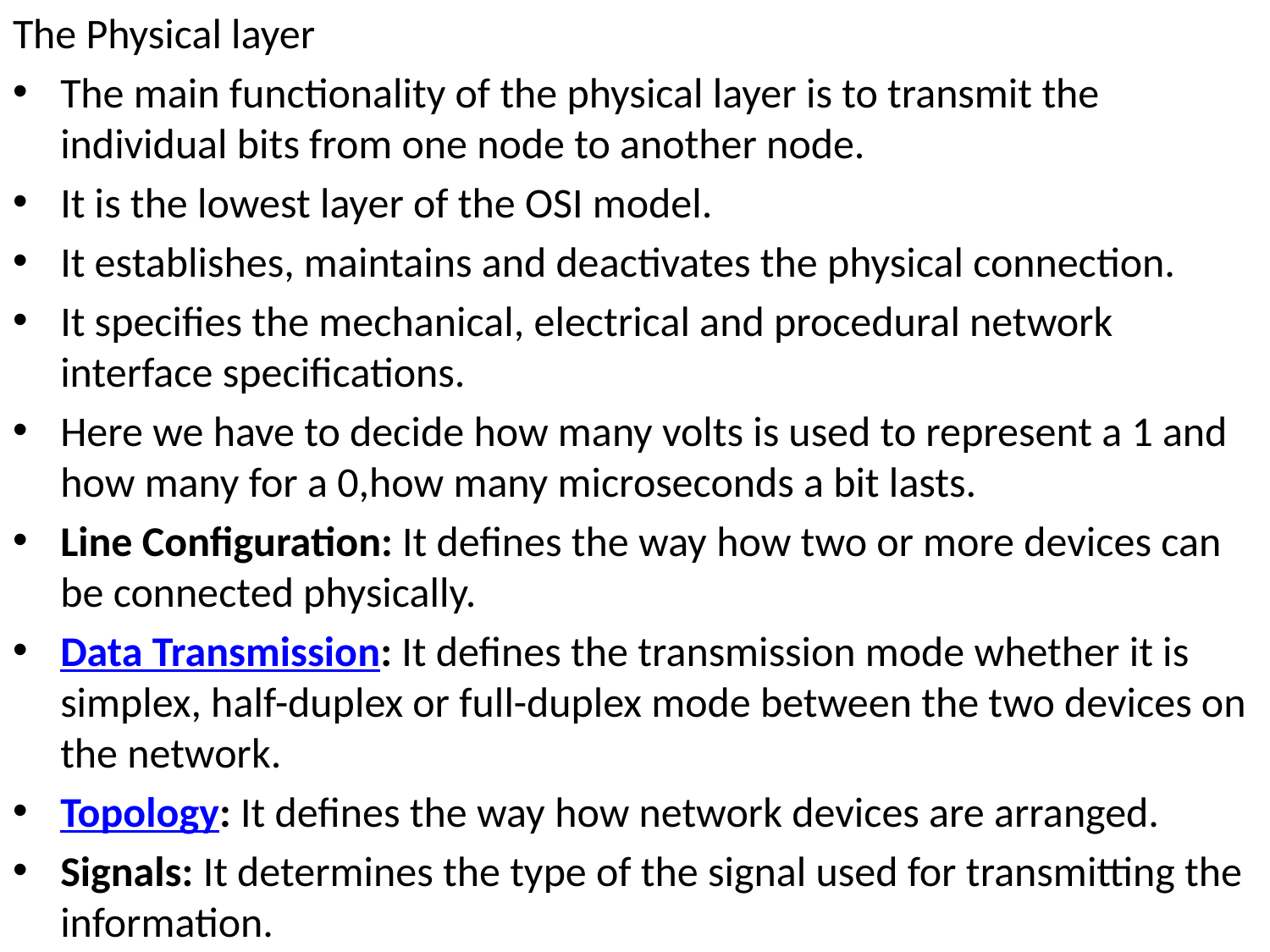

The Physical layer
The main functionality of the physical layer is to transmit the individual bits from one node to another node.
It is the lowest layer of the OSI model.
It establishes, maintains and deactivates the physical connection.
It specifies the mechanical, electrical and procedural network interface specifications.
Here we have to decide how many volts is used to represent a 1 and how many for a 0,how many microseconds a bit lasts.
Line Configuration: It defines the way how two or more devices can be connected physically.
Data Transmission: It defines the transmission mode whether it is simplex, half-duplex or full-duplex mode between the two devices on the network.
Topology: It defines the way how network devices are arranged.
Signals: It determines the type of the signal used for transmitting the information.

#